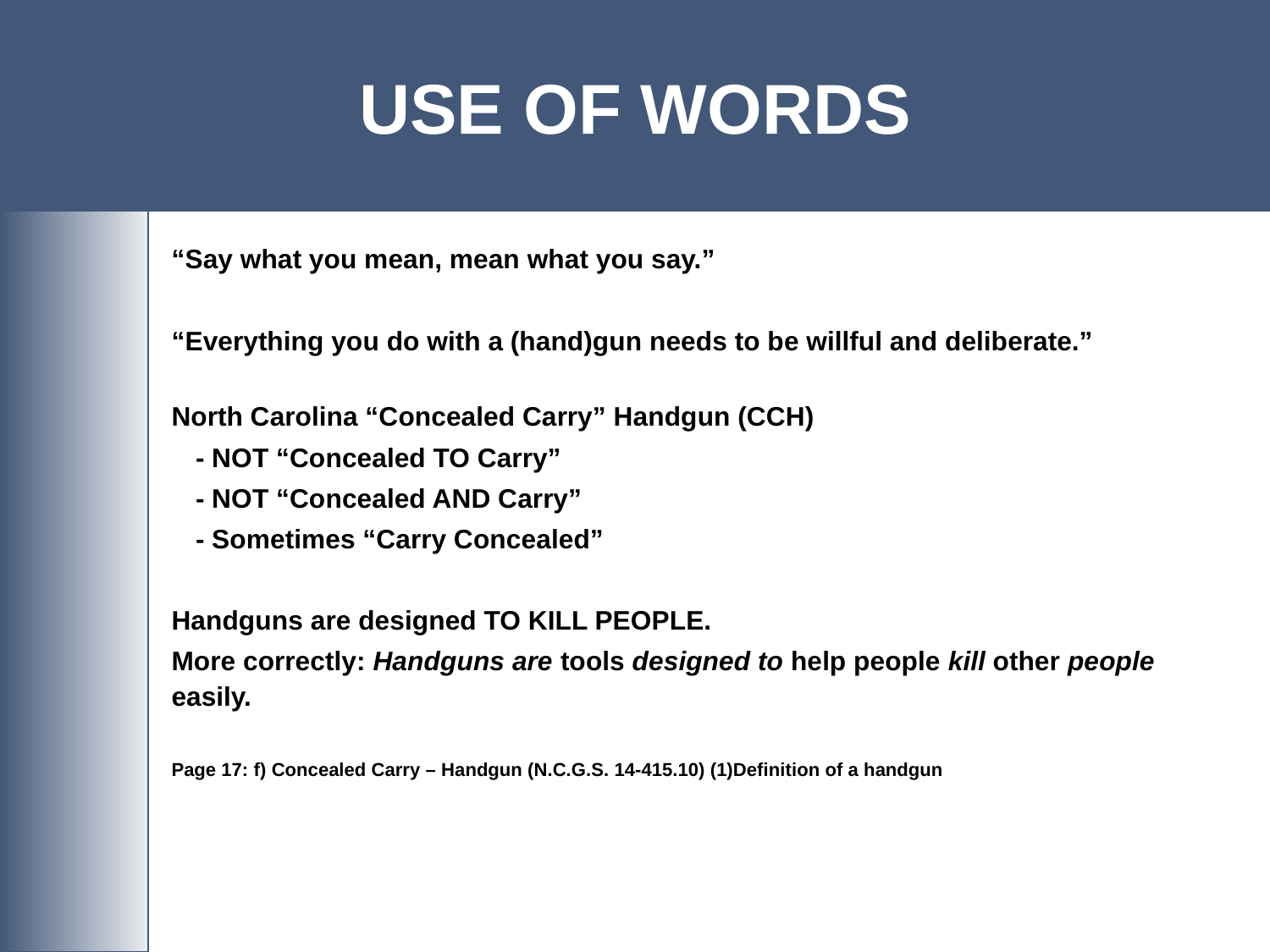

# USE OF WORDS

“Say what you mean, mean what you say.”

“Everything you do with a (hand)gun needs to be willful and deliberate.”
North Carolina “Concealed Carry” Handgun (CCH)
	- NOT “Concealed TO Carry”
	- NOT “Concealed AND Carry”
	- Sometimes “Carry Concealed”

Handguns are designed TO KILL PEOPLE.
More correctly: Handguns are tools designed to help people kill other people easily.

Page 17: f) Concealed Carry – Handgun (N.C.G.S. 14-415.10) (1)Definition of a handgun